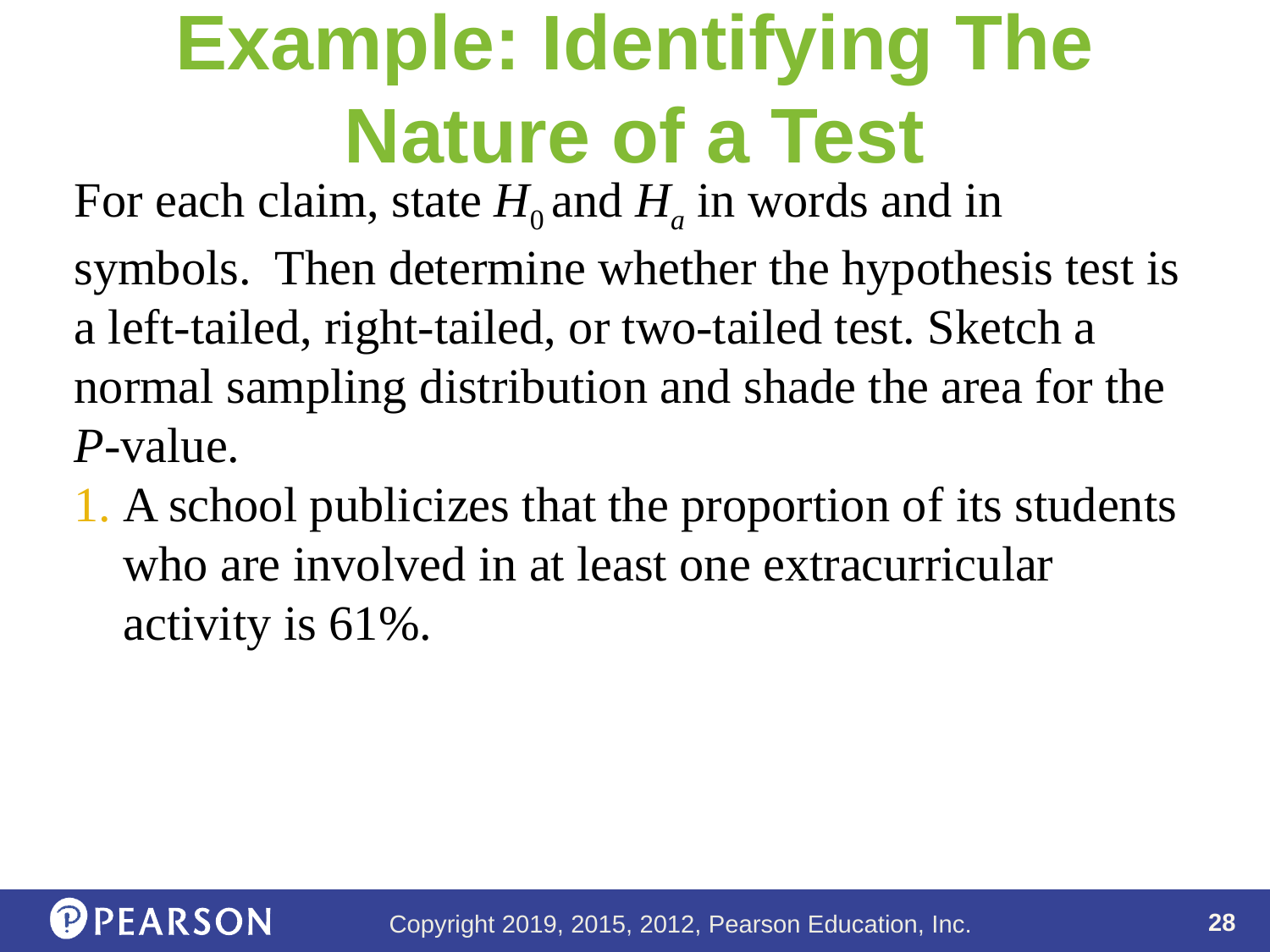

# Example: Identifying The Nature of a Test
For each claim, state H0 and Ha in words and in symbols.  Then determine whether the hypothesis test is a left-tailed, right-tailed, or two-tailed test. Sketch a normal sampling distribution and shade the area for the P-value.
 A school publicizes that the proportion of its students
    who are involved in at least one extracurricular
    activity is 61%.